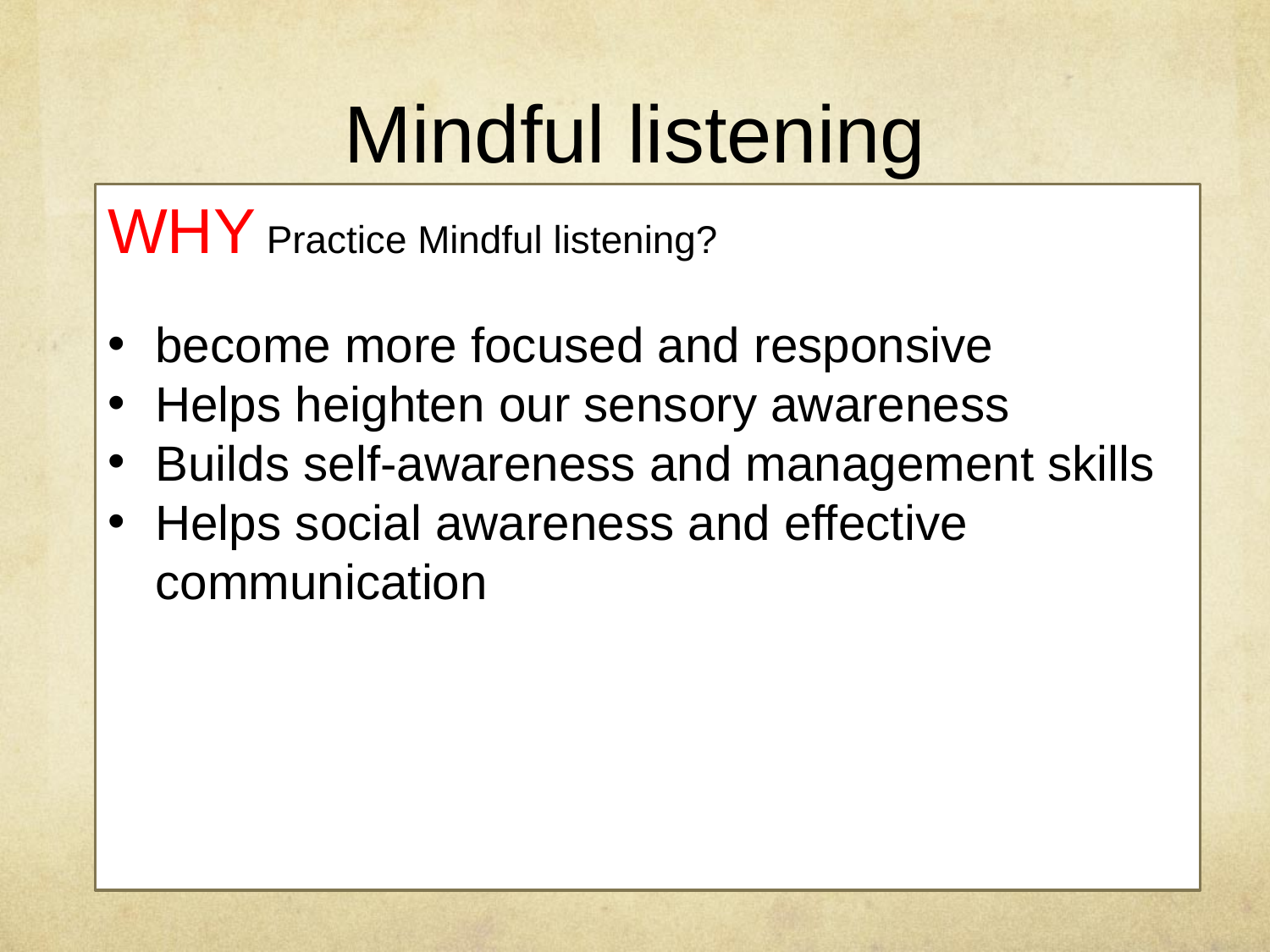

# Mindful listening
WHY Practice Mindful listening?

become more focused and responsive
Helps heighten our sensory awareness
Builds self-awareness and management skills
Helps social awareness and effective communication